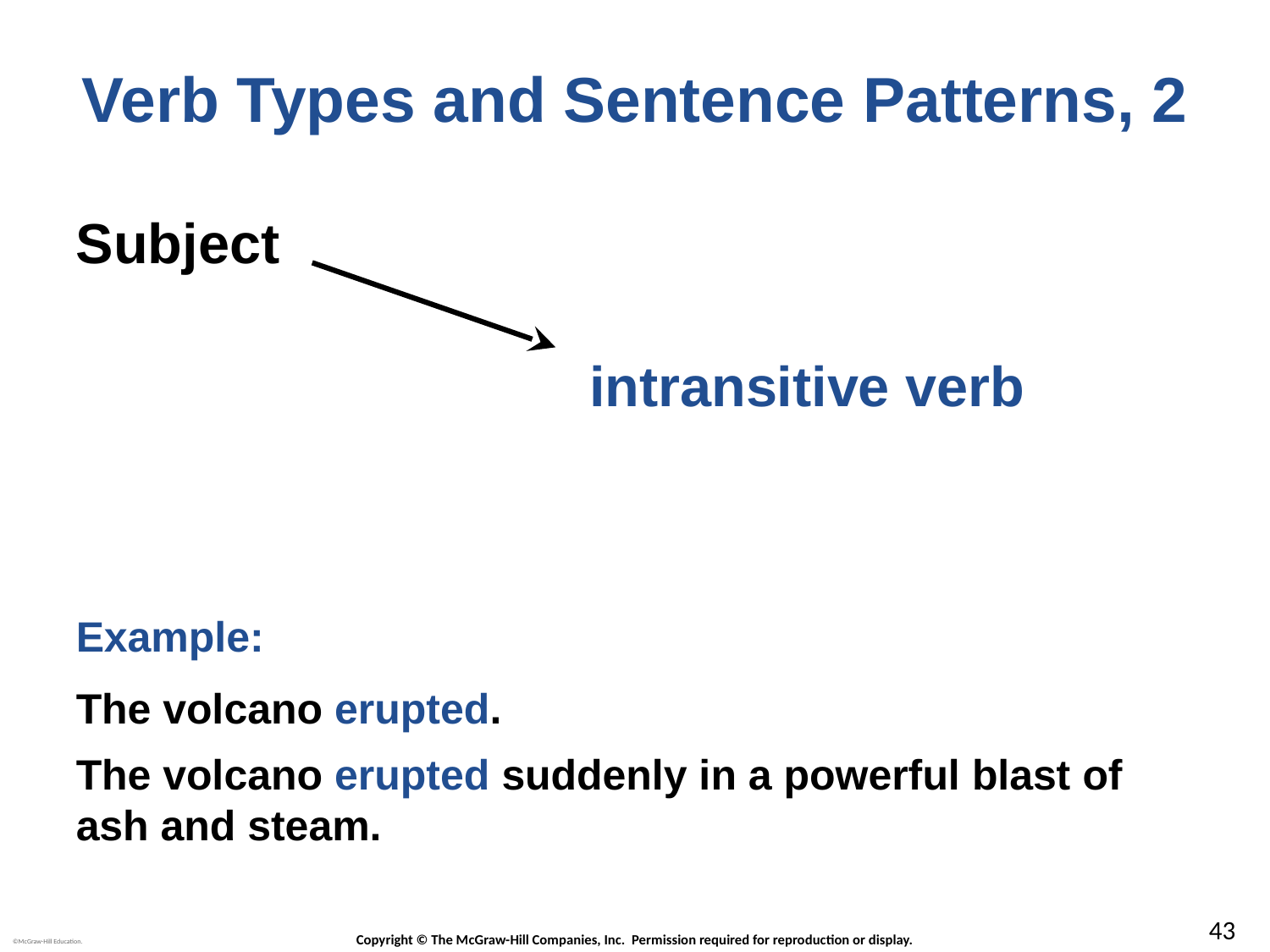

# Verb Types and Sentence Patterns, 2
Subject

intransitive verb
Example:
The volcano erupted.
The volcano erupted suddenly in a powerful blast of ash and steam.